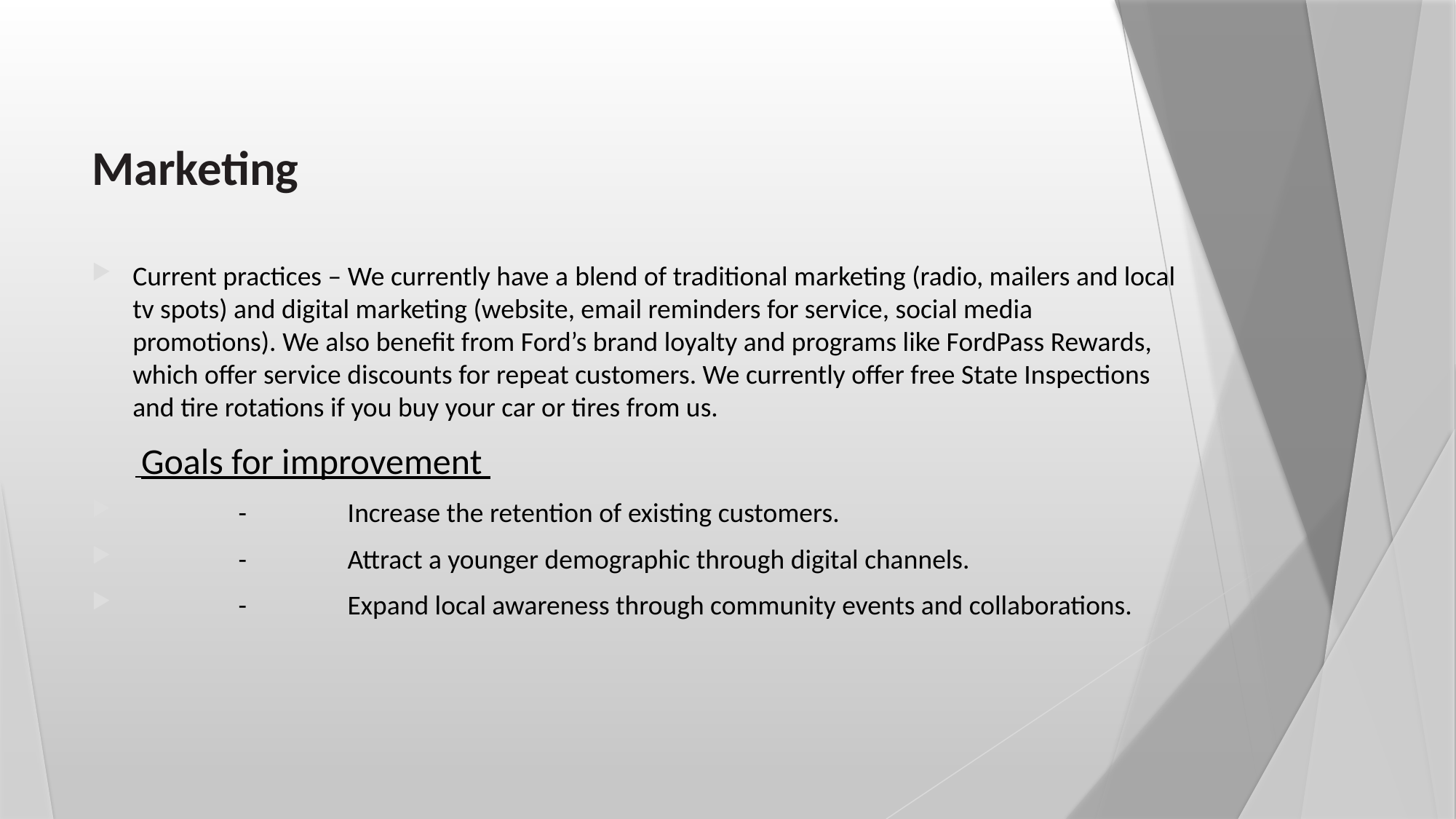

# Marketing

Current practices – We currently have a blend of traditional marketing (radio, mailers and local tv spots) and digital marketing (website, email reminders for service, social media promotions). We also benefit from Ford’s brand loyalty and programs like FordPass Rewards, which offer service discounts for repeat customers. We currently offer free State Inspections and tire rotations if you buy your car or tires from us.
        Goals for improvement
	-	Increase the retention of existing customers.
	-	Attract a younger demographic through digital channels.
	-	Expand local awareness through community events and collaborations.